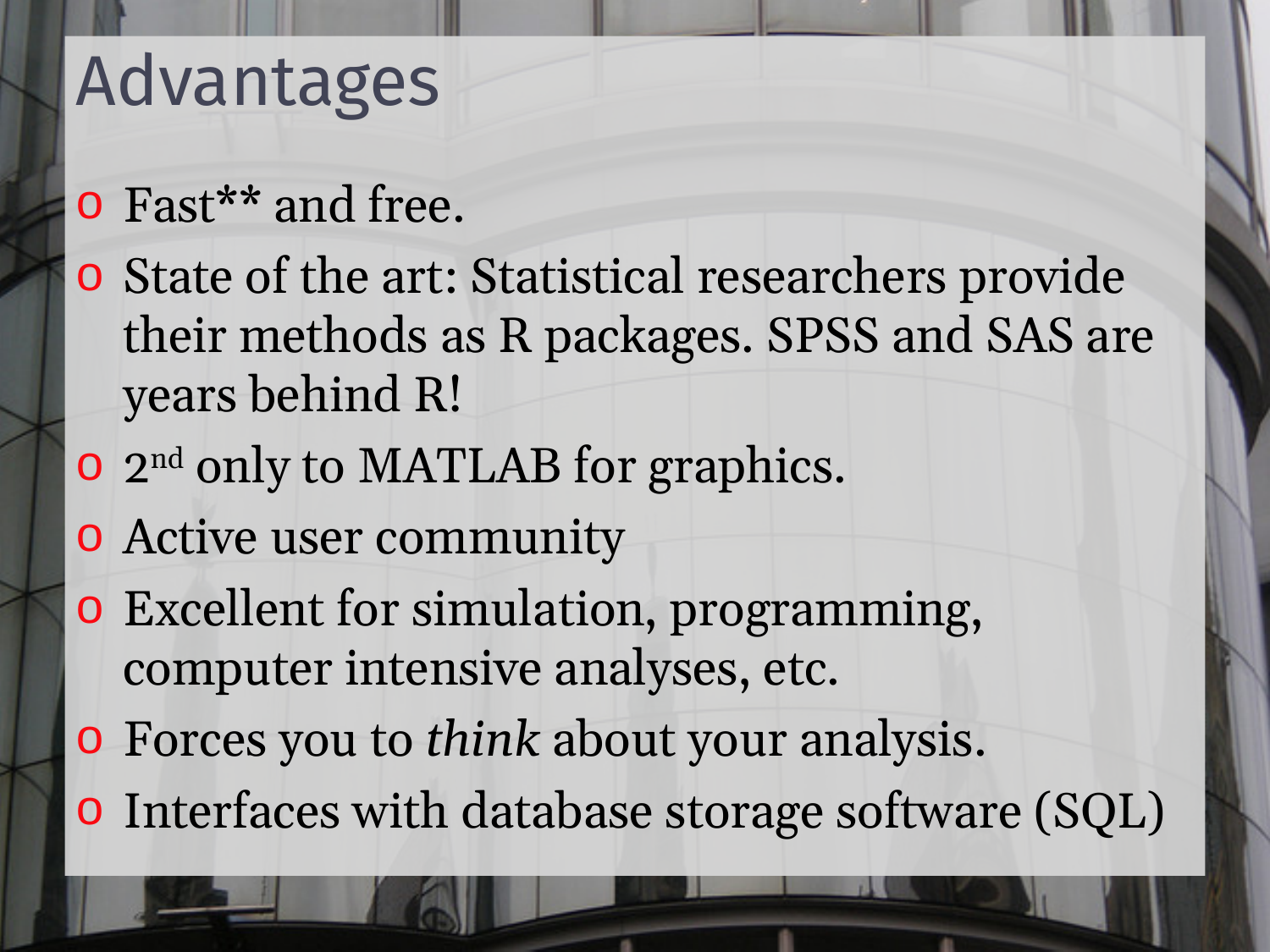

Advantages

Fast** and free.
State of the art: Statistical researchers provide their methods as R packages. SPSS and SAS are   years behind R!
2nd only to MATLAB for graphics.
Active user community
Excellent for simulation, programming, computer intensive analyses, etc.
Forces you to think about your analysis.
Interfaces with database storage software (SQL)